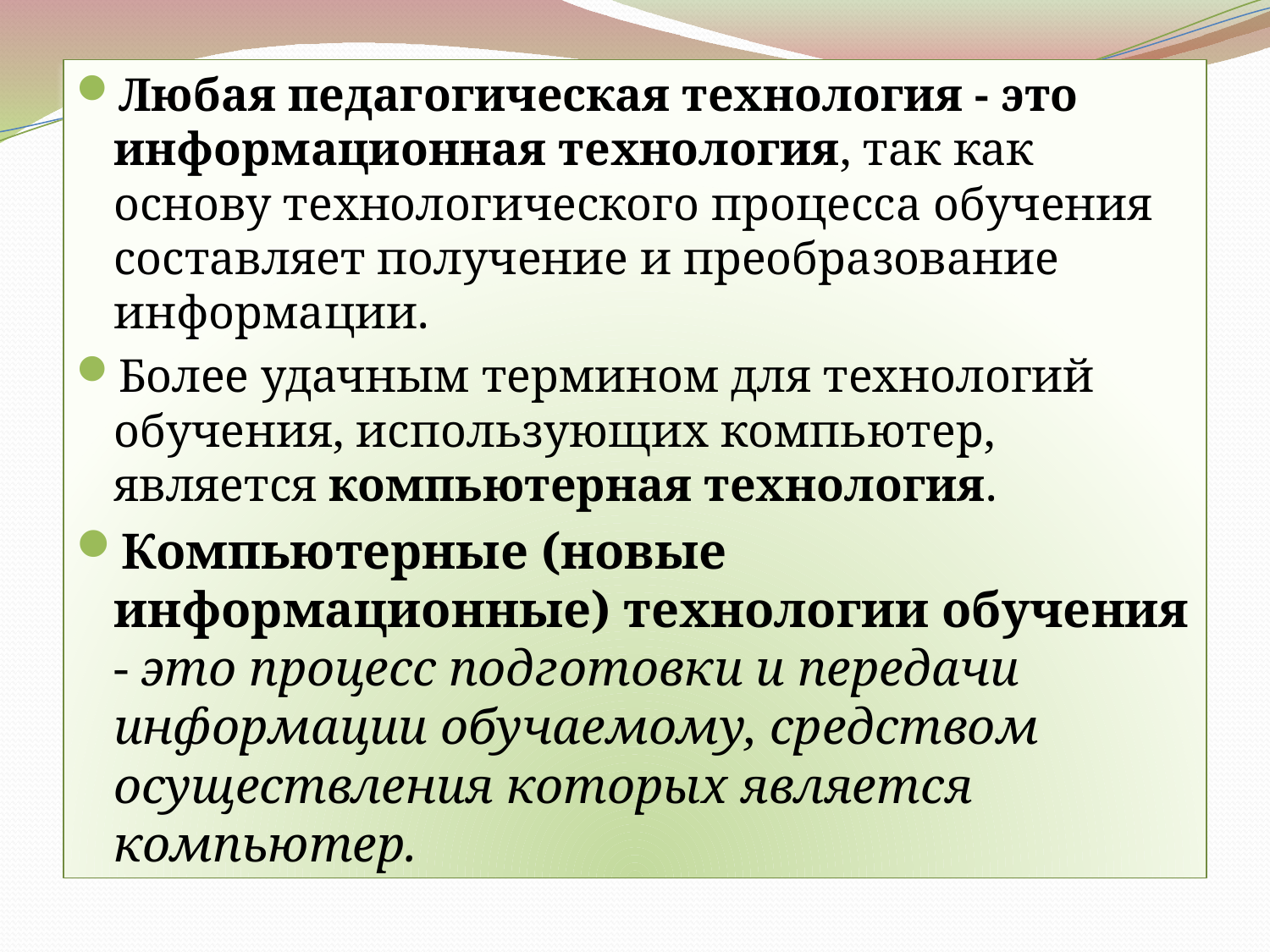

Любая педагогическая технология - это информационная технология, так как основу технологического процесса обучения составляет получение и преобразование  информации.
Более удачным термином для технологий обучения, использующих компьютер, является компьютерная технология.
Компьютерные (новые информационные) технологии обучения - это процесс подготовки и передачи информации обучаемому, средством осуществления которых является компьютер.

#